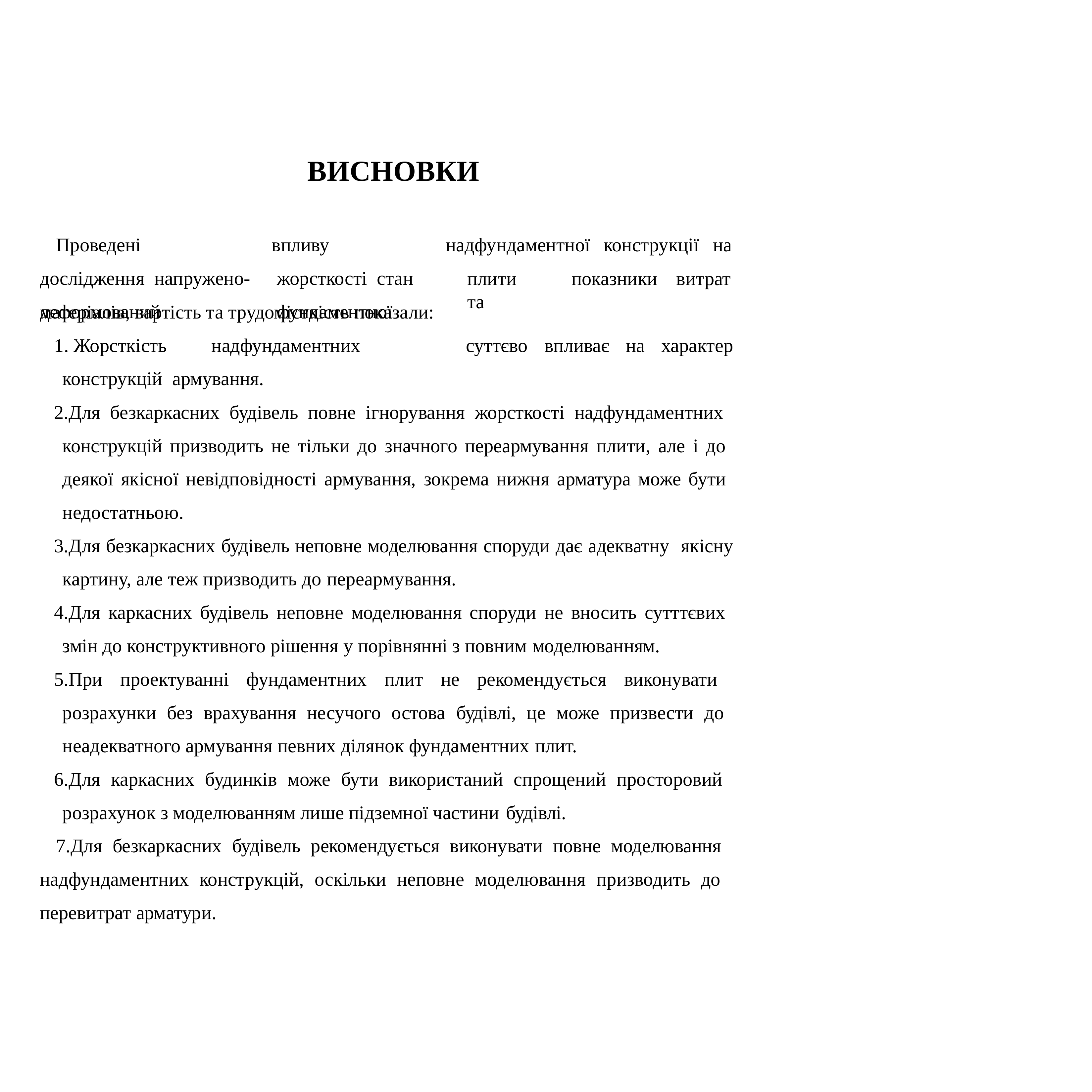

ВИСНОВКИ
Проведені	дослідження  напружено-деформований
впливу		жорсткості  стан	фундаментної
надфундаментної
конструкції	на
плити	та
показники
витрат
матеріалів, вартість та трудомісткість показали:
1. Жорсткість	надфундаментних	конструкцій  армування.
суттєво
впливає
на	характер
Для безкаркасних будівель повне ігнорування жорсткості надфундаментних  конструкцій призводить не тільки до значного переармування плити, але і до  деякої якісної невідповідності армування, зокрема нижня арматура може бути  недостатньою.
Для безкаркасних будівель неповне моделювання споруди дає адекватну  якісну картину, але теж призводить до переармування.
Для каркасних будівель неповне моделювання споруди не вносить сутттєвих  змін до конструктивного рішення у порівнянні з повним моделюванням.
При проектуванні фундаментних плит не рекомендується виконувати  розрахунки без врахування несучого остова будівлі, це може призвести до  неадекватного армування певних ділянок фундаментних плит.
Для каркасних будинків може бути використаний спрощений просторовий  розрахунок з моделюванням лише підземної частини будівлі.
Для безкаркасних будівель рекомендується виконувати повне моделювання  надфундаментних конструкцій, оскільки неповне моделювання призводить до  перевитрат арматури.